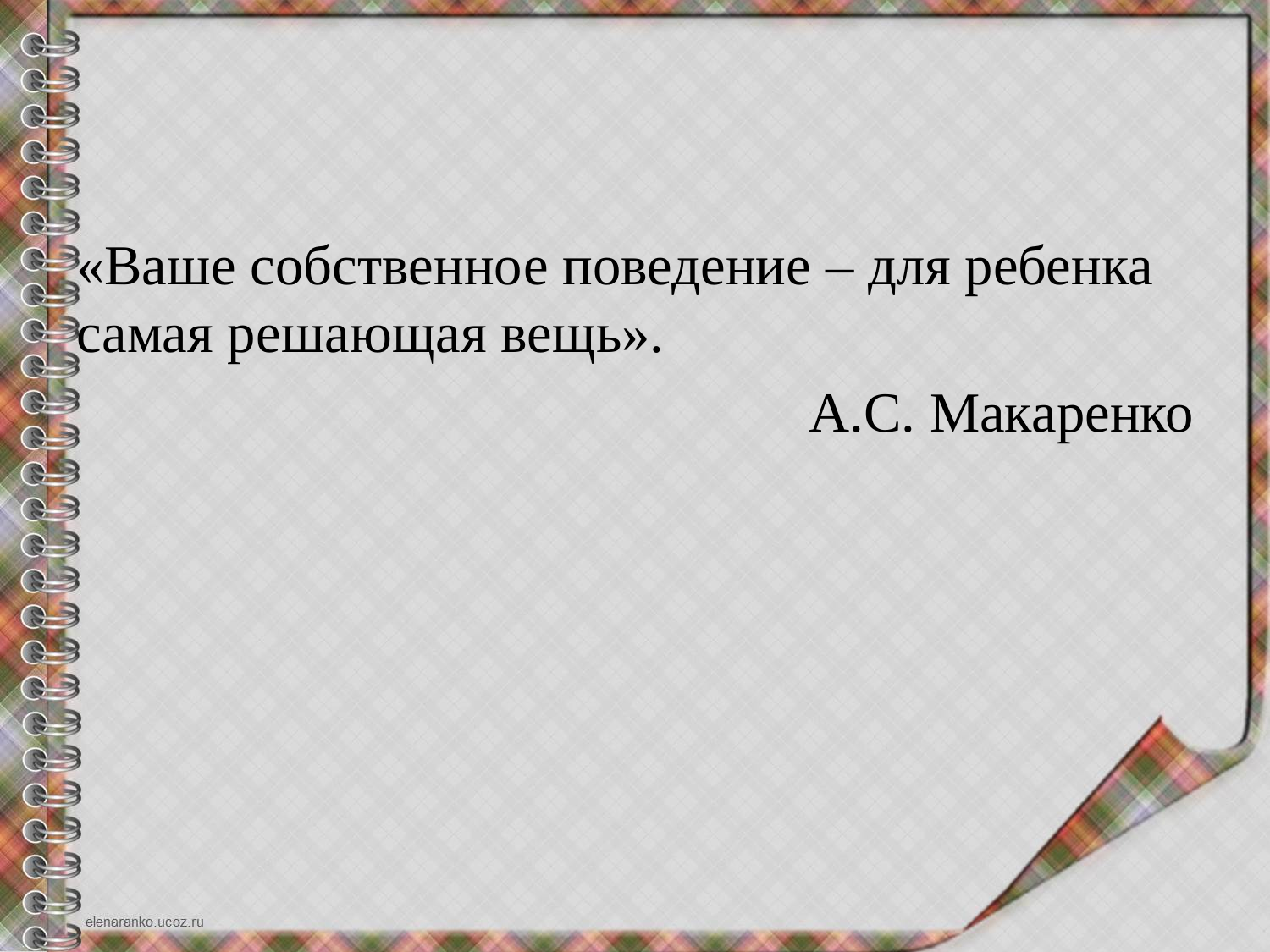

#
«Ваше собственное поведение – для ребенка самая решающая вещь».
А.С. Макаренко